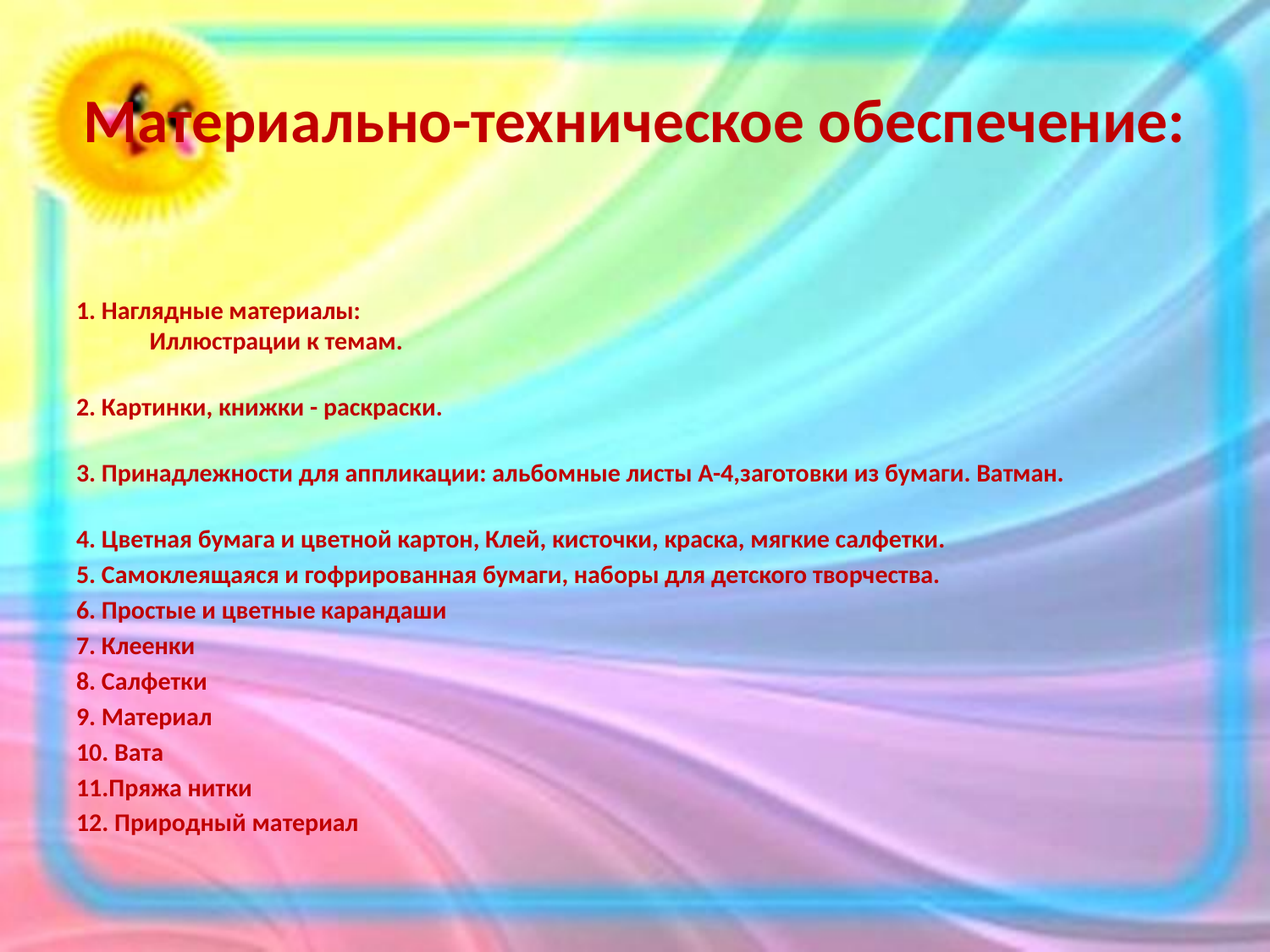

# Материально-техническое обеспечение:

1. Наглядные материалы:
 Иллюстрации к темам.
2. Картинки, книжки - раскраски.
3. Принадлежности для аппликации: альбомные листы А-4,заготовки из бумаги. Ватман.
4. Цветная бумага и цветной картон, Клей, кисточки, краска, мягкие салфетки.
5. Самоклеящаяся и гофрированная бумаги, наборы для детского творчества.
6. Простые и цветные карандаши
7. Клеенки
8. Салфетки
9. Материал
10. Вата
11.Пряжа нитки
12. Природный материал